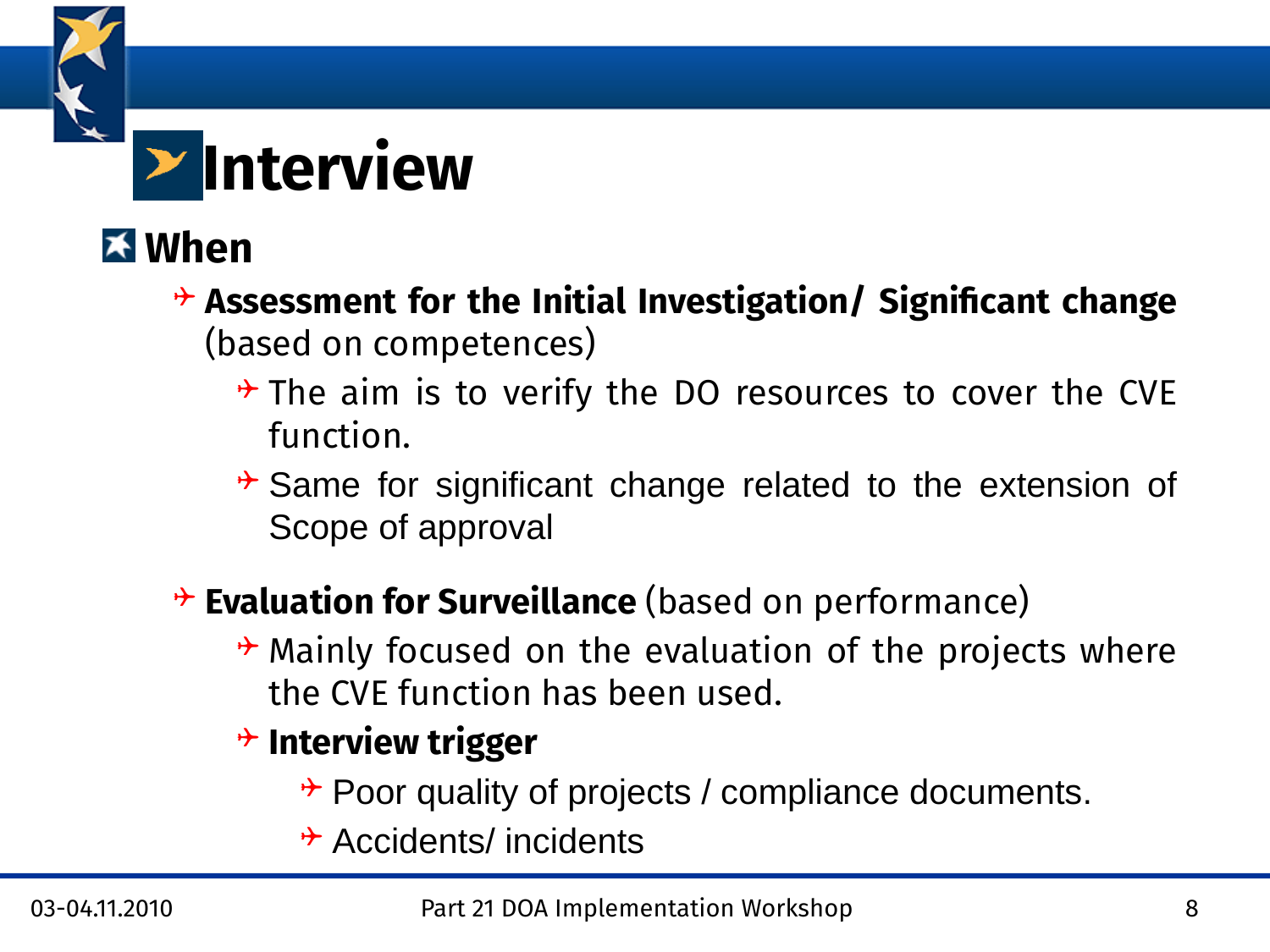

Interview
 When
Assessment for the Initial Investigation/ Significant change (based on competences)
The aim is to verify the DO resources to cover the CVE function.
Same for significant change related to the extension of Scope of approval

Evaluation for Surveillance (based on performance)
Mainly focused on the evaluation of the projects where the CVE function has been used.
Interview trigger
Poor quality of projects / compliance documents.
Accidents/ incidents

03-04.11.2010
Part 21 DOA Implementation Workshop
8